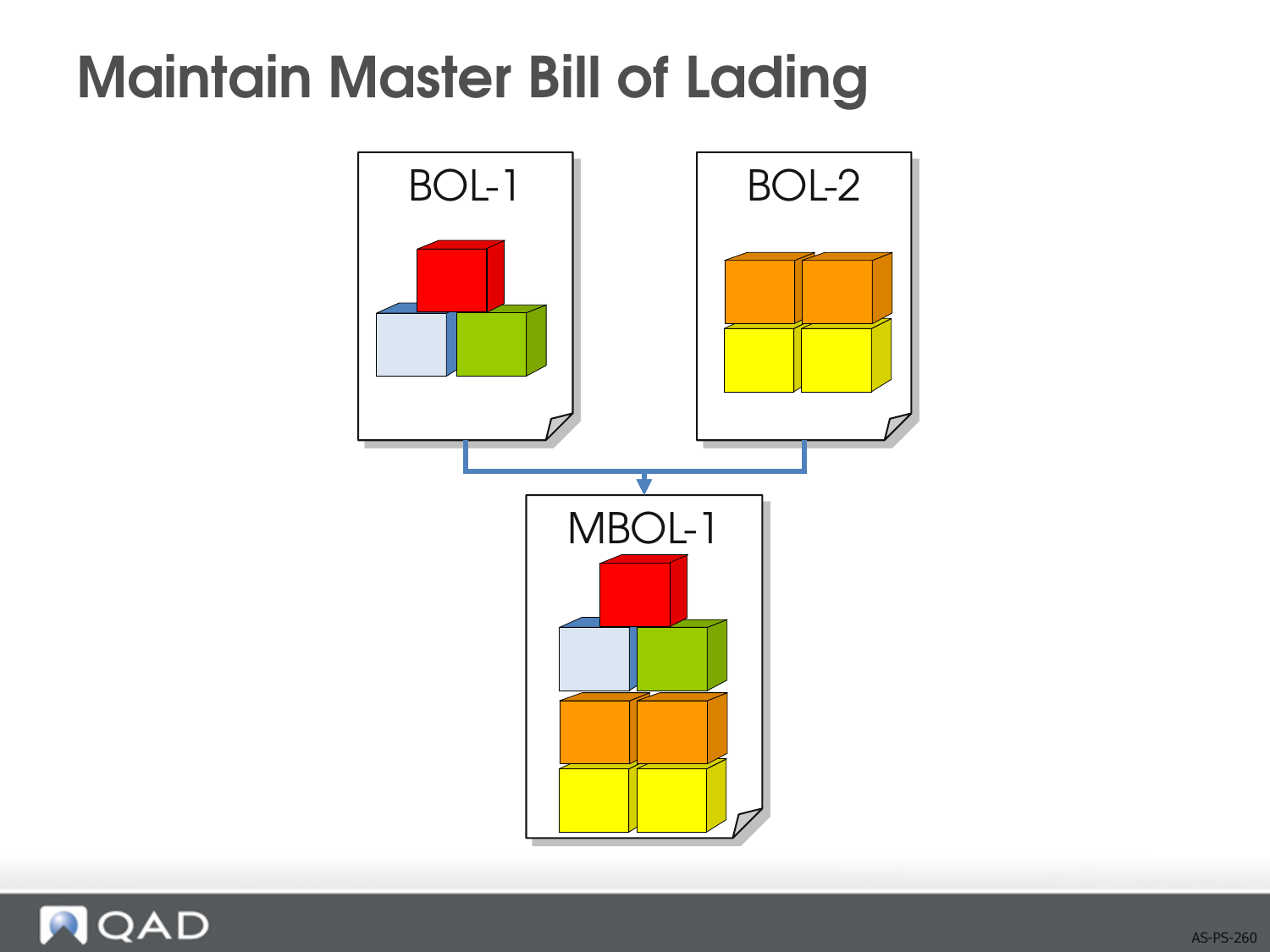

# Maintain Master Bill of Lading
BOL-1
BOL-2

MBOL-1

AS-PS-260